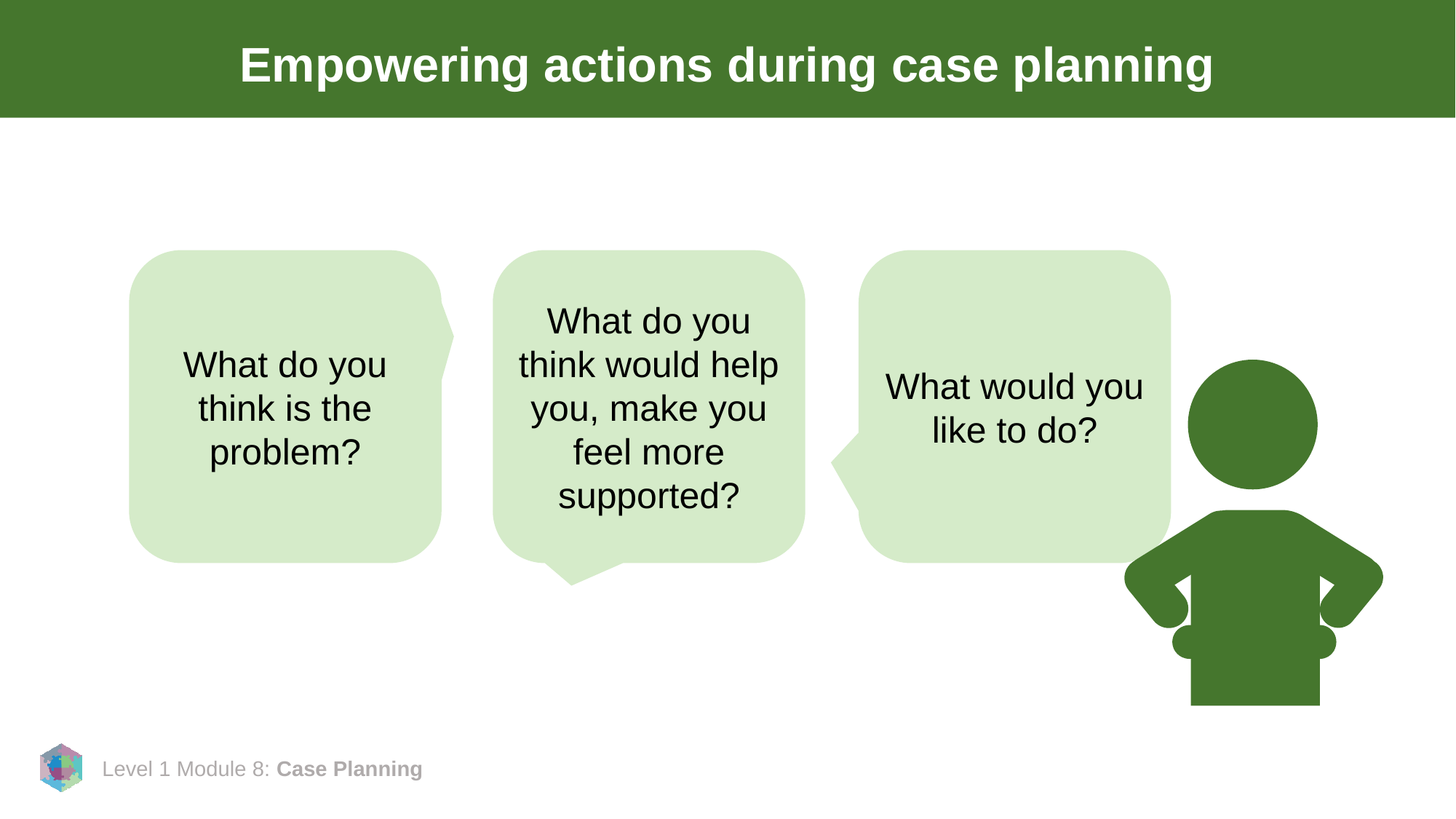

# Empowering actions during case planning
What do you think is the problem?
What do you think would help you, make you feel more supported?
What would you like to do?